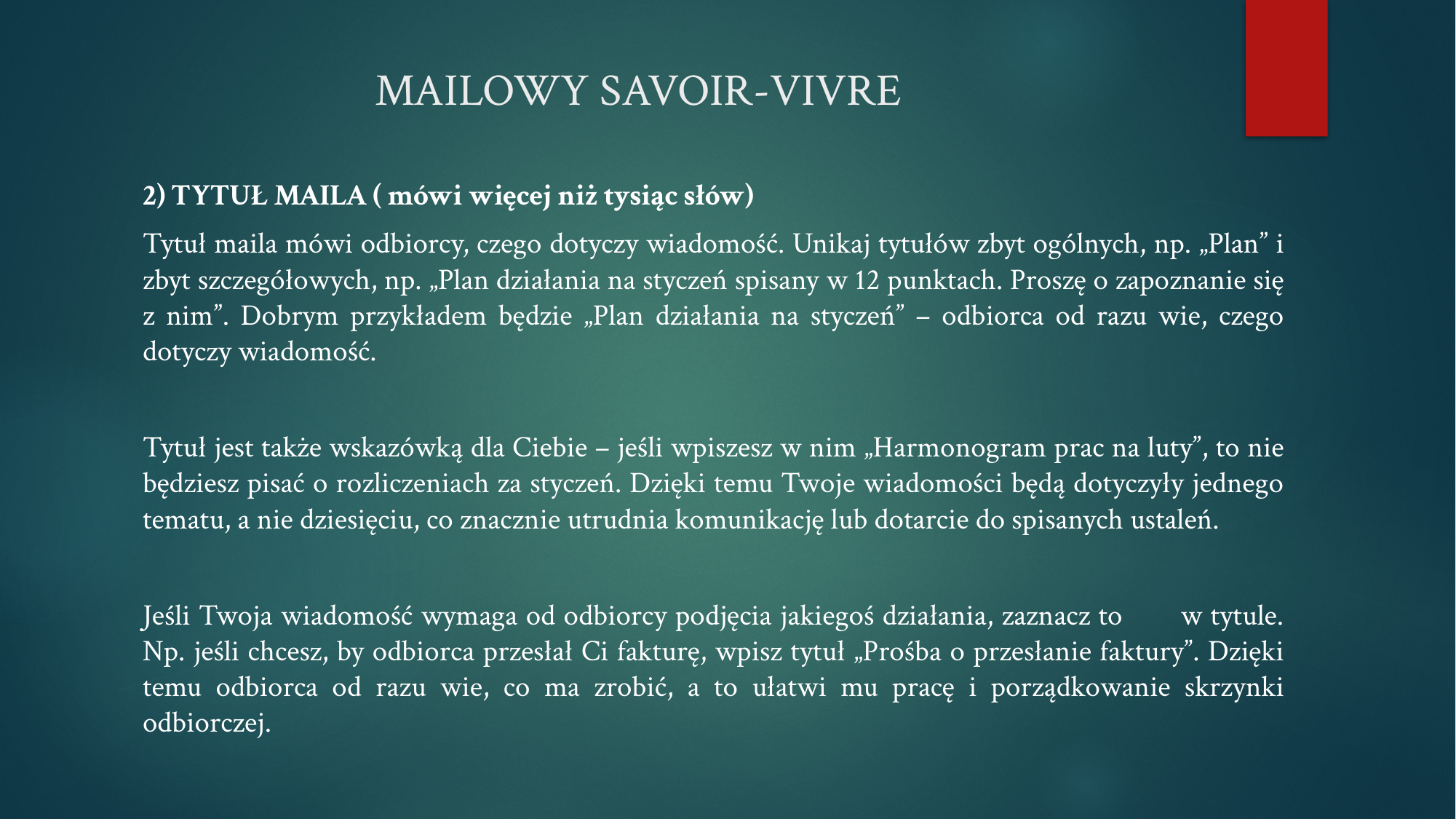

# MAILOWY SAVOIR-VIVRE

2) TYTUŁ MAILA ( mówi więcej niż tysiąc słów)
Tytuł maila mówi odbiorcy, czego dotyczy wiadomość. Unikaj tytułów zbyt ogólnych, np. „Plan” i zbyt szczegółowych, np. „Plan działania na styczeń spisany w 12 punktach. Proszę o zapoznanie się z nim”. Dobrym przykładem będzie „Plan działania na styczeń” – odbiorca od razu wie, czego dotyczy wiadomość.

Tytuł jest także wskazówką dla Ciebie – jeśli wpiszesz w nim „Harmonogram prac na luty”, to nie będziesz pisać o rozliczeniach za styczeń. Dzięki temu Twoje wiadomości będą dotyczyły jednego tematu, a nie dziesięciu, co znacznie utrudnia komunikację lub dotarcie do spisanych ustaleń.

Jeśli Twoja wiadomość wymaga od odbiorcy podjęcia jakiegoś działania, zaznacz to       w tytule. Np. jeśli chcesz, by odbiorca przesłał Ci fakturę, wpisz tytuł „Prośba o przesłanie faktury”. Dzięki temu odbiorca od razu wie, co ma zrobić, a to ułatwi mu pracę i porządkowanie skrzynki odbiorczej.